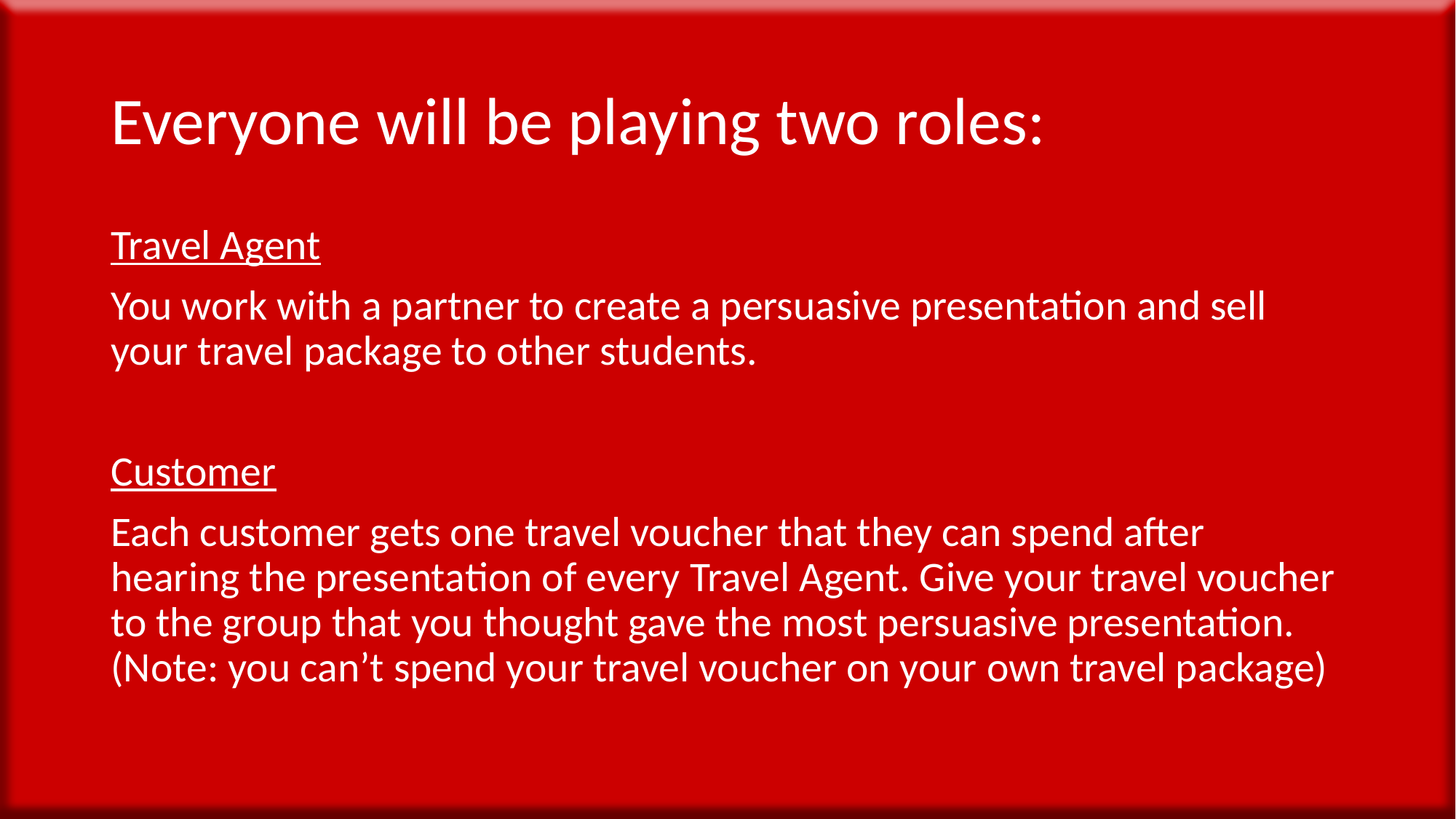

# Everyone will be playing two roles:
Travel Agent
You work with a partner to create a persuasive presentation and sell your travel package to other students.

Customer
Each customer gets one travel voucher that they can spend after hearing the presentation of every Travel Agent. Give your travel voucher to the group that you thought gave the most persuasive presentation. (Note: you can’t spend your travel voucher on your own travel package)